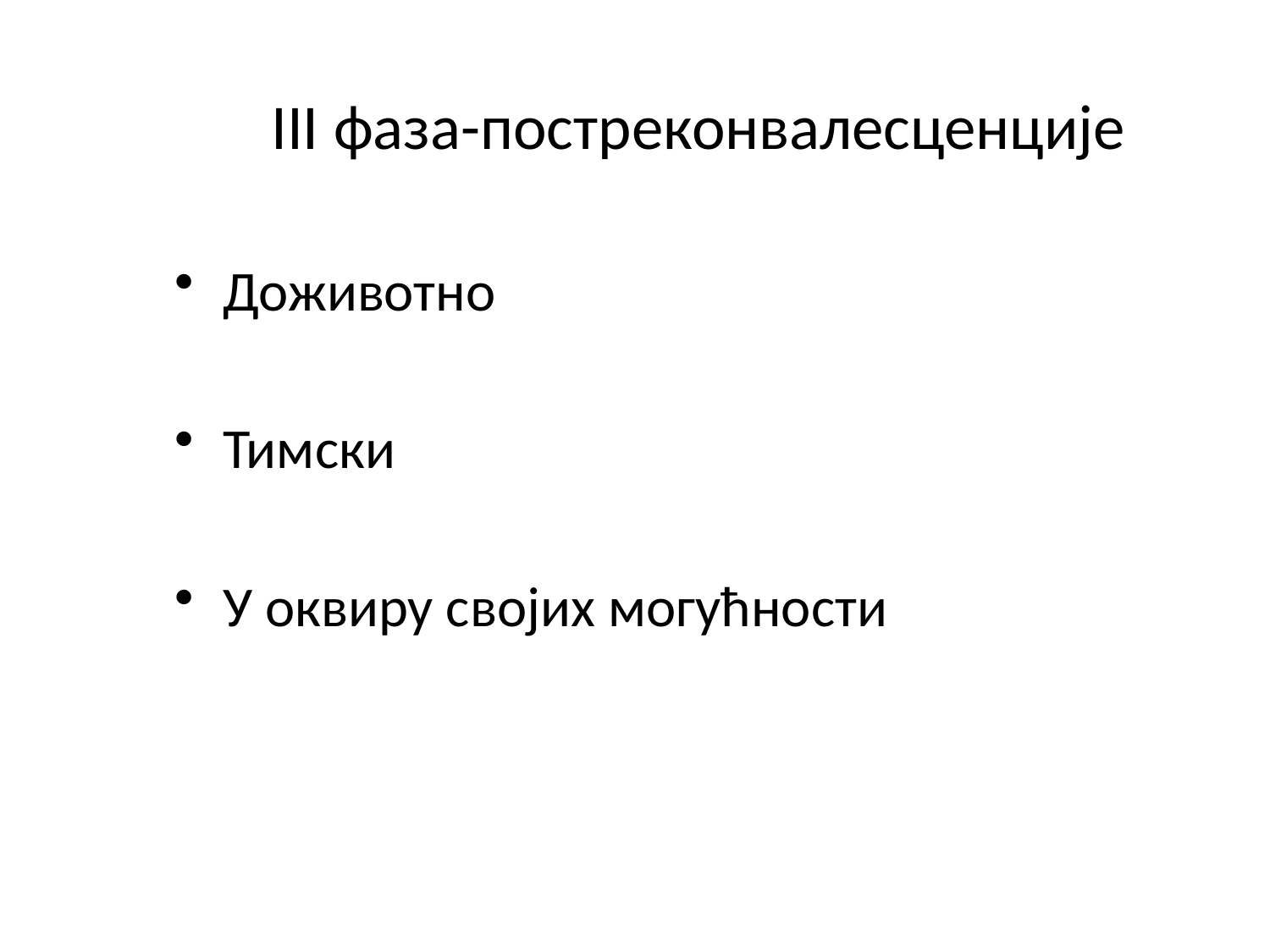

# III фаза-постреконвалесценције
Доживотно

Тимски

У оквиру својих могућности